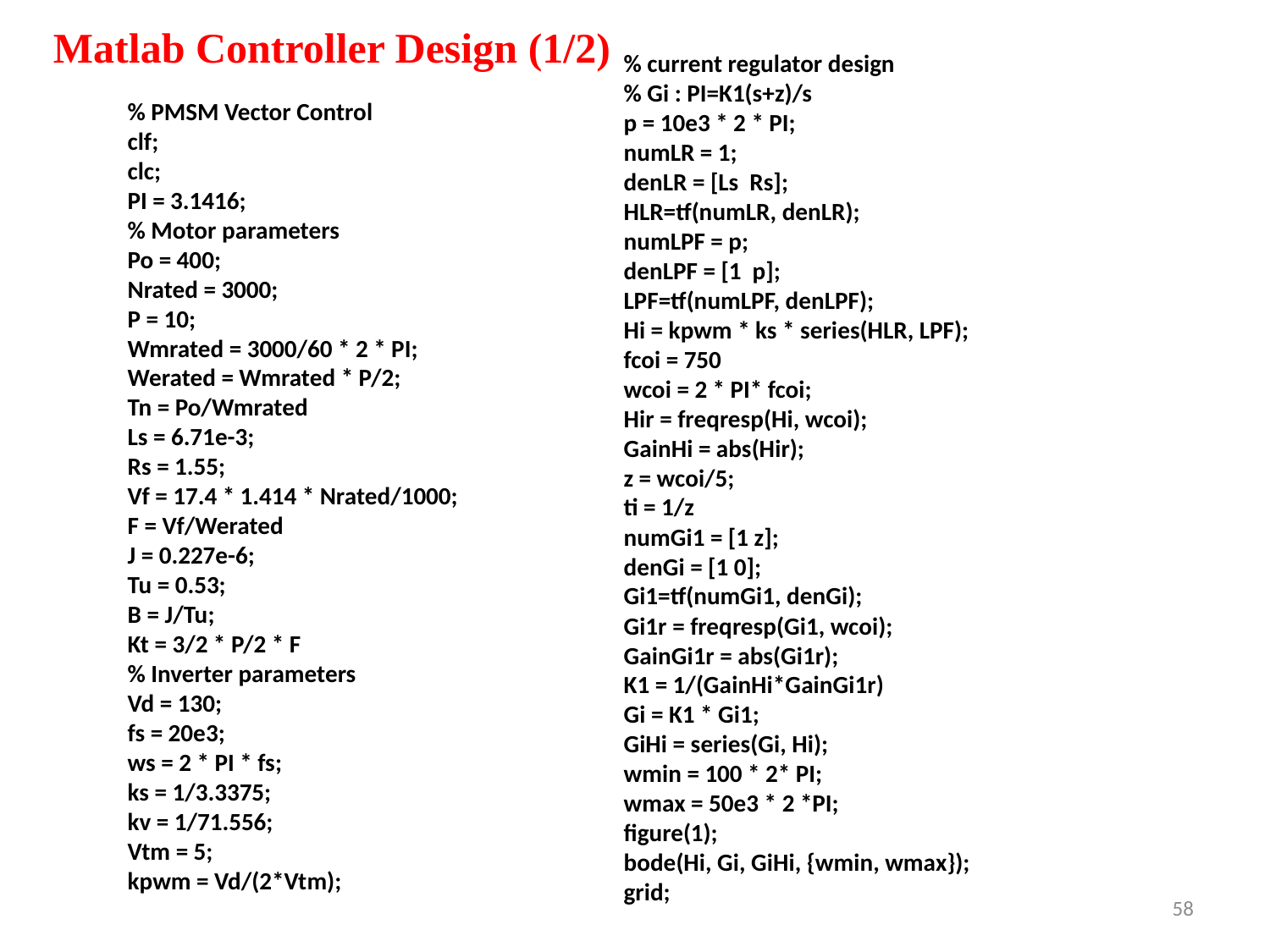

Matlab Controller Design (1/2)
% current regulator design
% Gi : PI=K1(s+z)/s
p = 10e3 * 2 * PI;
numLR = 1;
denLR = [Ls  Rs];
HLR=tf(numLR, denLR);
numLPF = p;
denLPF = [1  p];
LPF=tf(numLPF, denLPF);
Hi = kpwm * ks * series(HLR, LPF);
fcoi = 750
wcoi = 2 * PI* fcoi;
Hir = freqresp(Hi, wcoi);
GainHi = abs(Hir);
z = wcoi/5;
ti = 1/z
numGi1 = [1 z];
denGi = [1 0];
Gi1=tf(numGi1, denGi);
Gi1r = freqresp(Gi1, wcoi);
GainGi1r = abs(Gi1r);
K1 = 1/(GainHi*GainGi1r)
Gi = K1 * Gi1;
GiHi = series(Gi, Hi);
wmin = 100 * 2* PI;
wmax = 50e3 * 2 *PI;
figure(1);
bode(Hi, Gi, GiHi, {wmin, wmax});
grid;
% PMSM Vector Control
clf;
clc;
PI = 3.1416;
% Motor parameters
Po = 400;
Nrated = 3000;
P = 10;
Wmrated = 3000/60 * 2 * PI;
Werated = Wmrated * P/2;
Tn = Po/Wmrated
Ls = 6.71e-3;
Rs = 1.55;
Vf = 17.4 * 1.414 * Nrated/1000;
F = Vf/Werated
J = 0.227e-6;
Tu = 0.53;
B = J/Tu;
Kt = 3/2 * P/2 * F
% Inverter parameters
Vd = 130;
fs = 20e3;
ws = 2 * PI * fs;
ks = 1/3.3375;
kv = 1/71.556;
Vtm = 5;
kpwm = Vd/(2*Vtm);
58